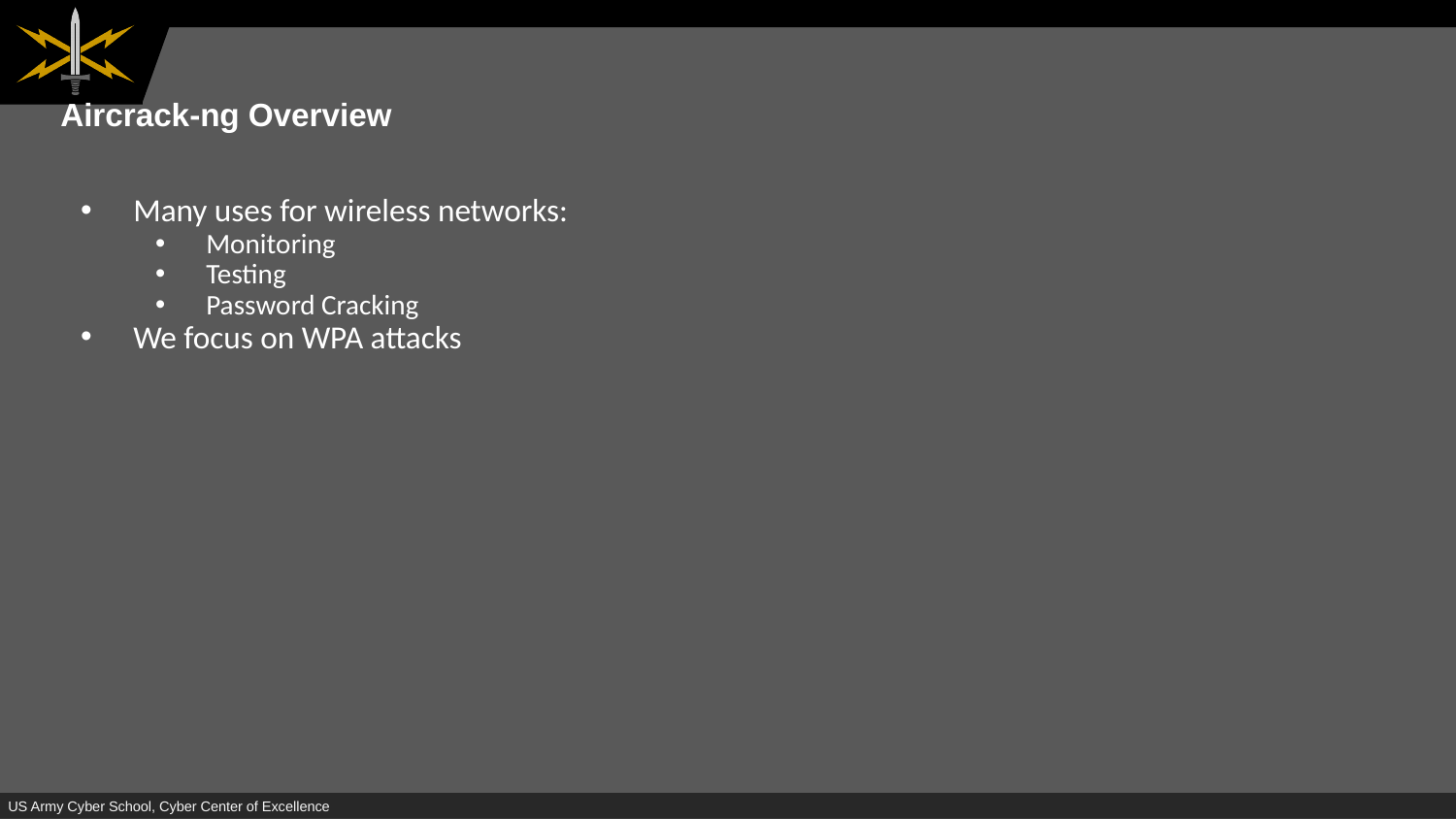

# Aircrack-ng Overview
Many uses for wireless networks:
Monitoring
Testing
Password Cracking
We focus on WPA attacks